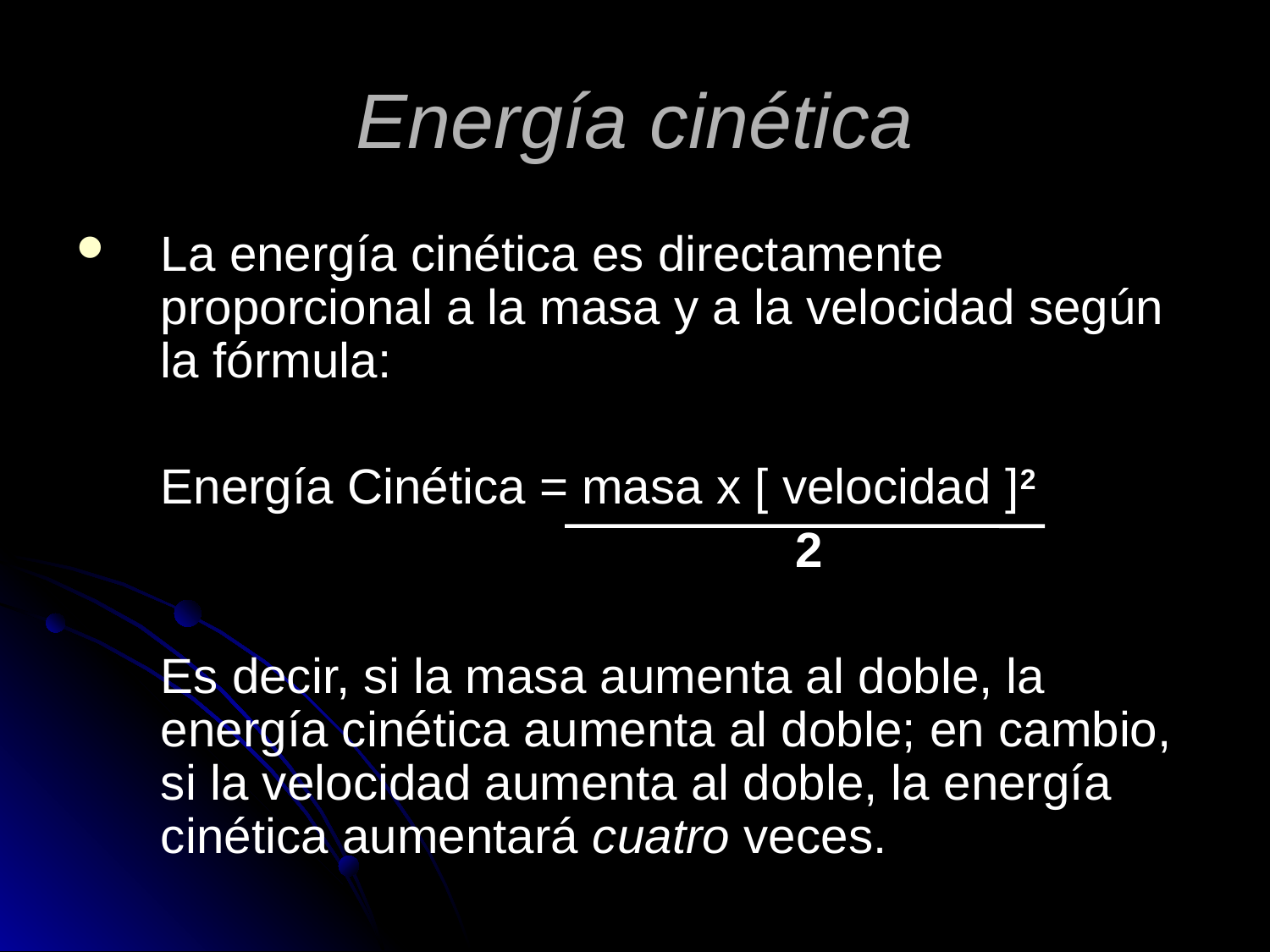

# Energía cinética
La energía cinética es directamente proporcional a la masa y a la velocidad según la fórmula:

	Energía Cinética = masa x [ velocidad ]2
						2

	Es decir, si la masa aumenta al doble, la energía cinética aumenta al doble; en cambio, si la velocidad aumenta al doble, la energía cinética aumentará cuatro veces.